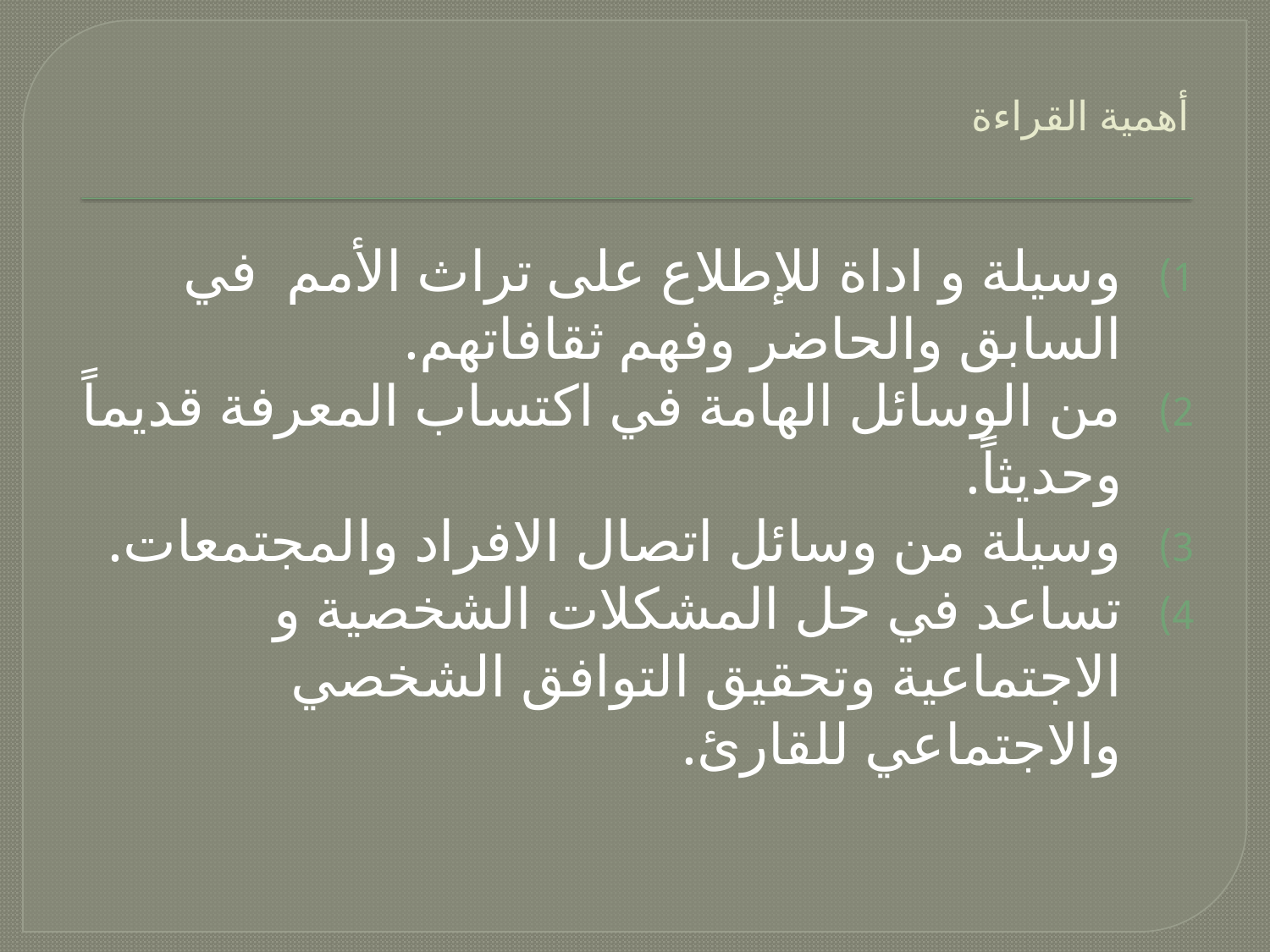

# أهمية القراءة
وسيلة و اداة للإطلاع على تراث الأمم  في السابق والحاضر وفهم ثقافاتهم.
من الوسائل الهامة في اكتساب المعرفة قديماً وحديثاً.
وسيلة من وسائل اتصال الافراد والمجتمعات.
تساعد في حل المشكلات الشخصية و الاجتماعية وتحقيق التوافق الشخصي والاجتماعي للقارئ.